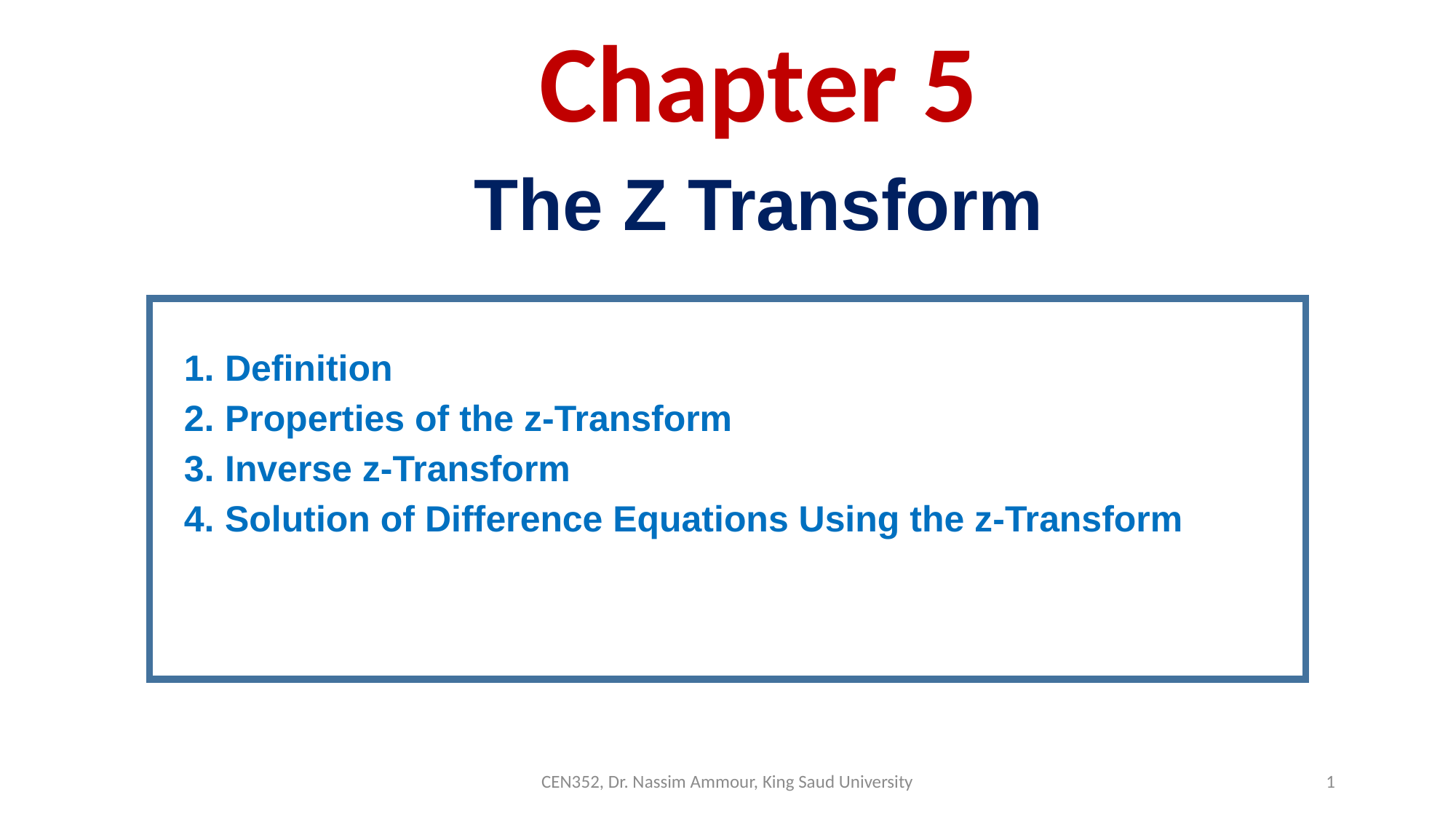

Chapter 5
The Z Transform

Definition
Properties of the z-Transform
Inverse z-Transform
Solution of Difference Equations Using the z-Transform
CEN352, Dr. Nassim Ammour, King Saud University
1